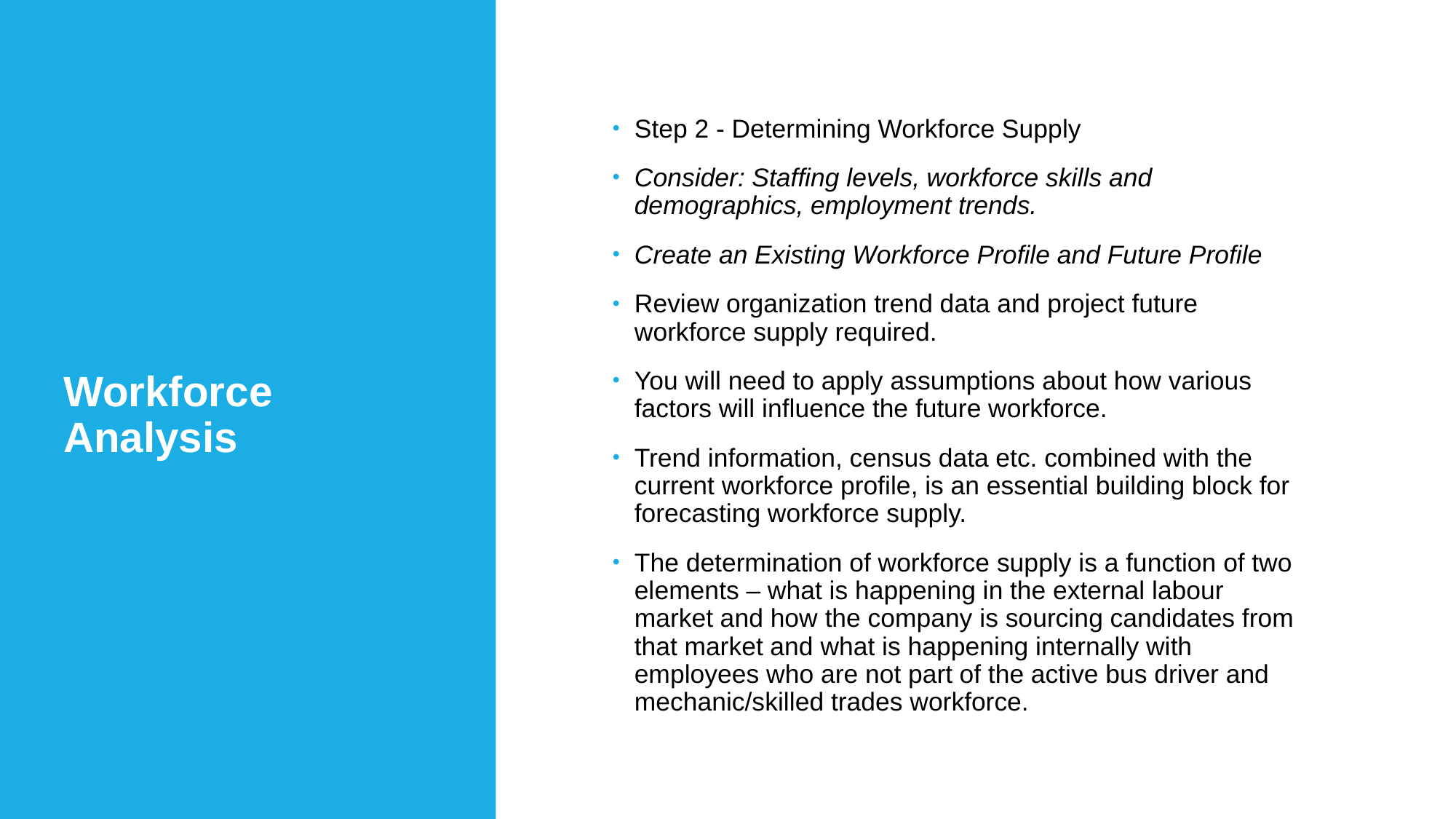

# Workforce Analysis
Step 2 - Determining Workforce Supply
Consider: Staffing levels, workforce skills and demographics, employment trends.
Create an Existing Workforce Profile and Future Profile
Review organization trend data and project future workforce supply required.
You will need to apply assumptions about how various factors will influence the future workforce.
Trend information, census data etc. combined with the current workforce profile, is an essential building block for forecasting workforce supply.
The determination of workforce supply is a function of two elements – what is happening in the external labour market and how the company is sourcing candidates from that market and what is happening internally with employees who are not part of the active bus driver and mechanic/skilled trades workforce.